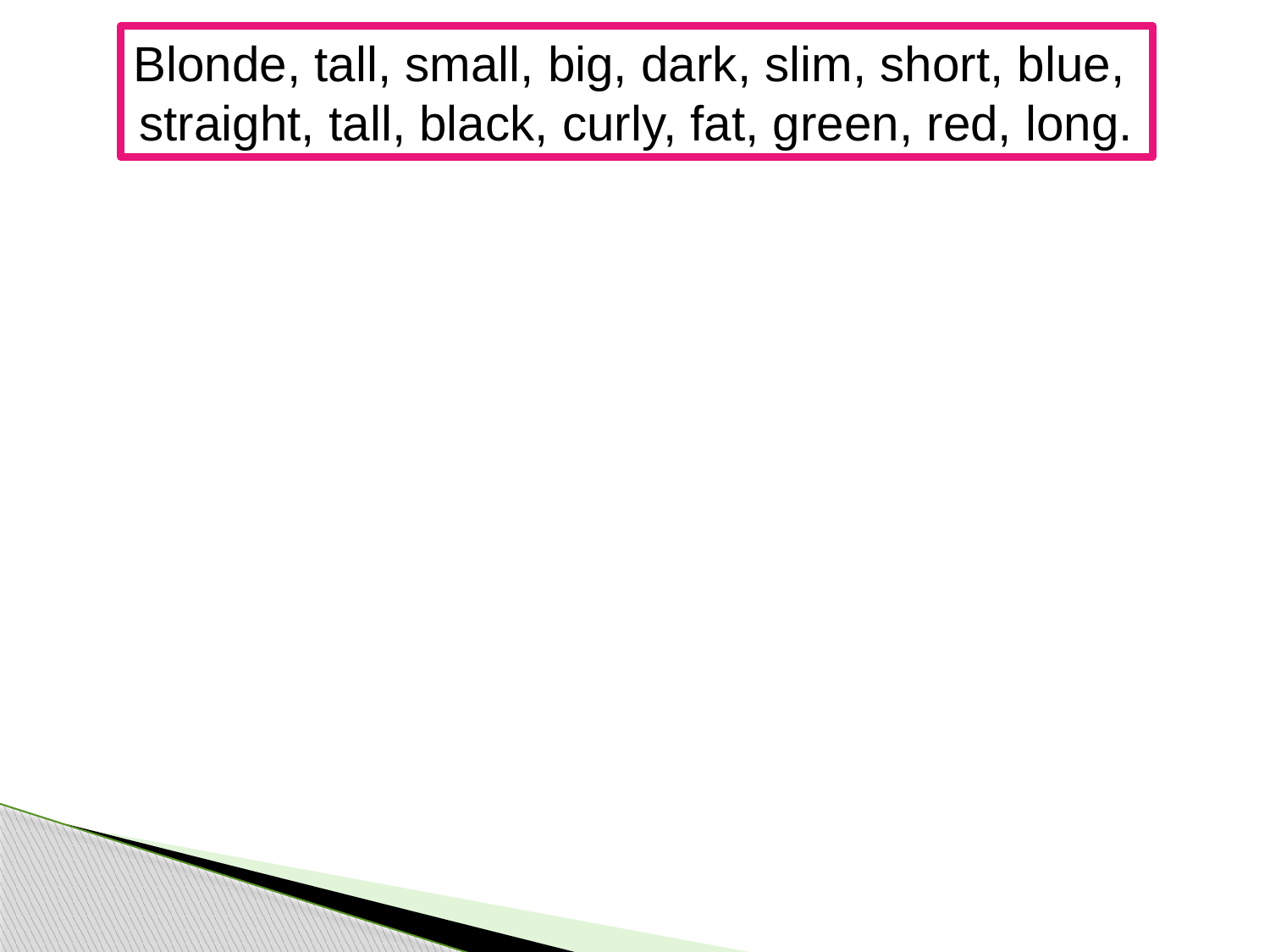

Blonde, tall, small, big, dark, slim, short, blue,
straight, tall, black, curly, fat, green, red, long.